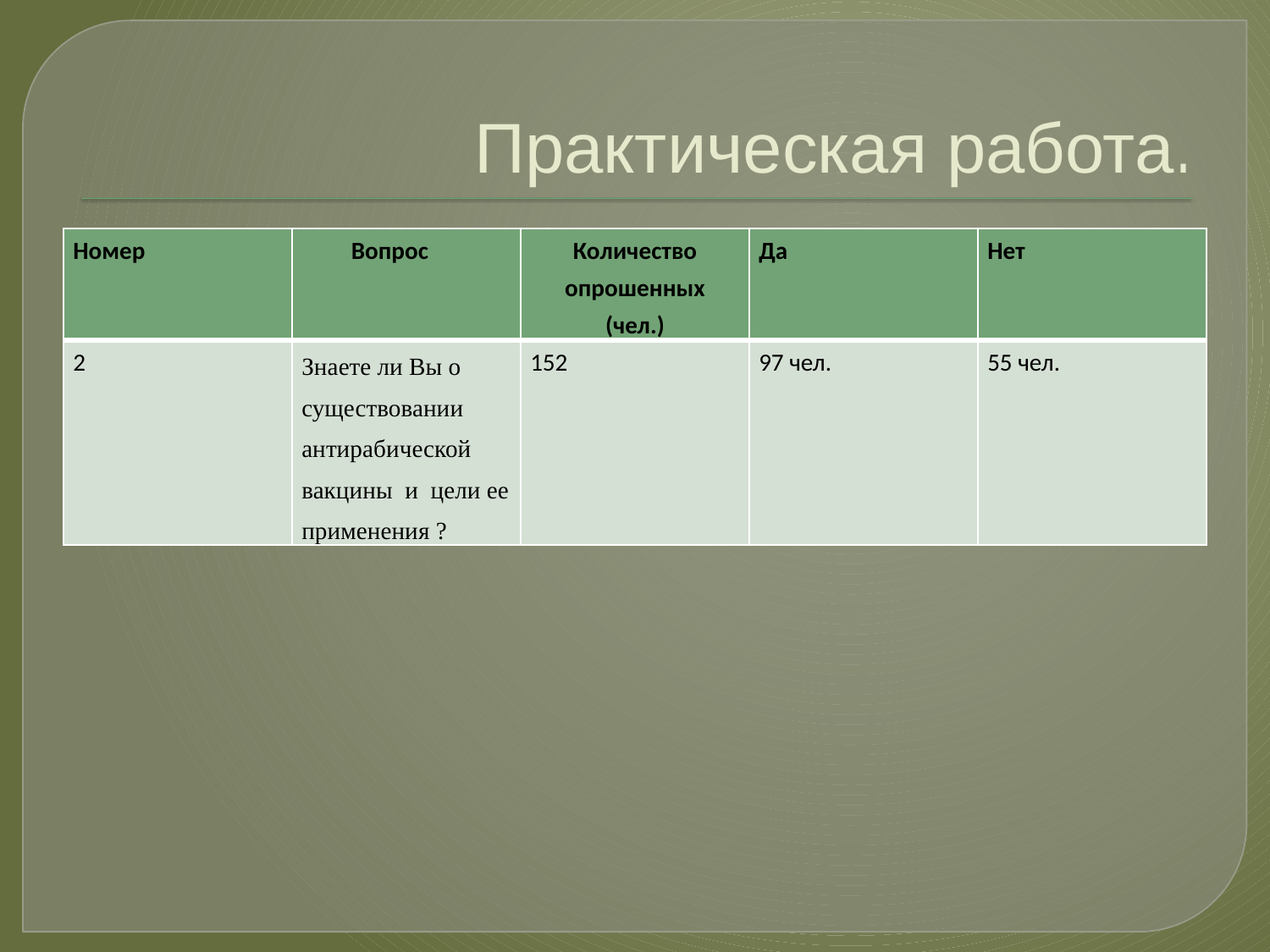

# Практическая работа.
| Номер | Вопрос | Количество опрошенных (чел.) | Да | Нет |
| --- | --- | --- | --- | --- |
| 2 | Знаете ли Вы о существовании антирабической  вакцины  и  цели ее применения ? | 152 | 97 чел. | 55 чел. |